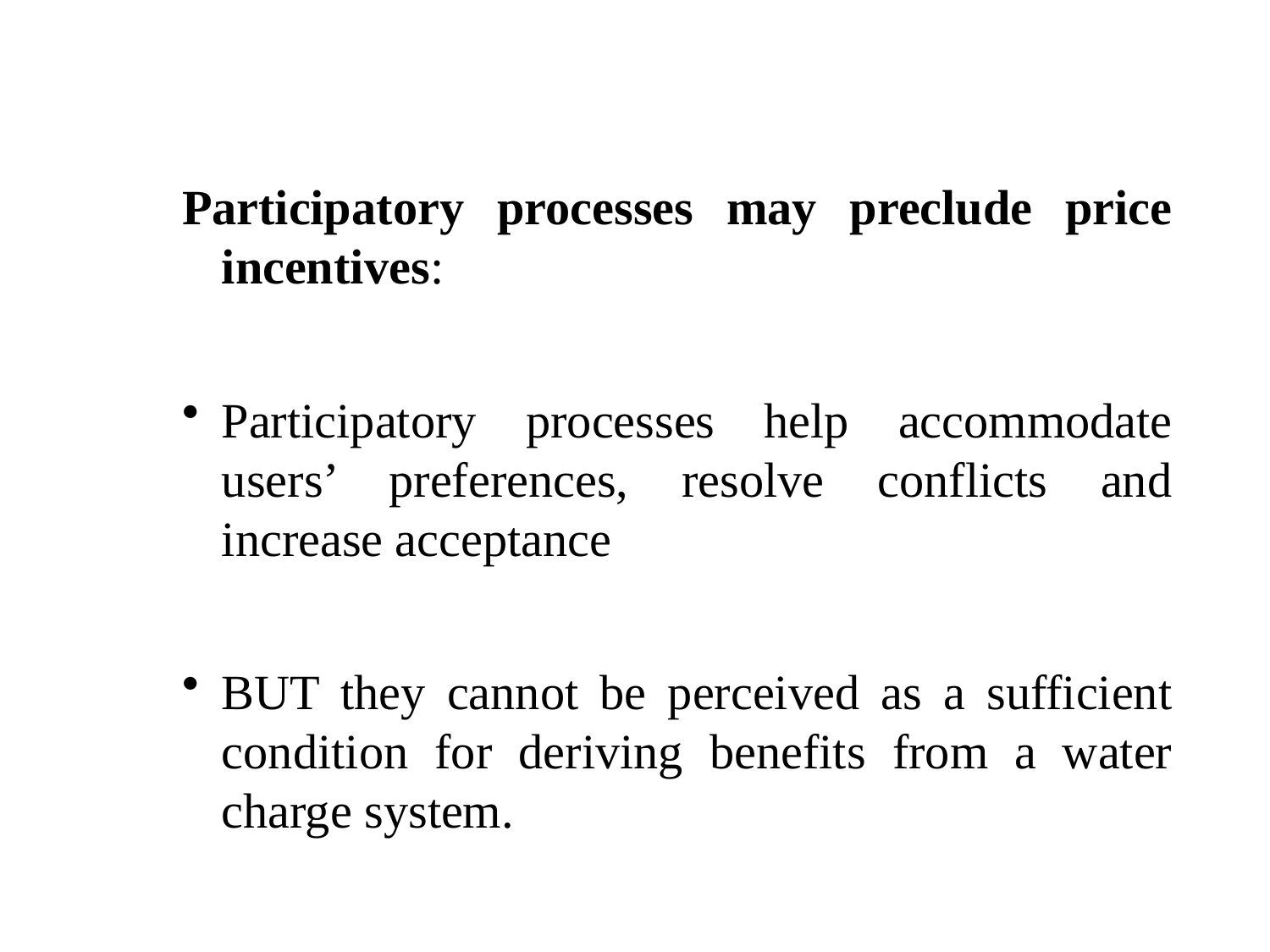

#
Participatory processes may preclude price incentives:

Participatory processes help accommodate users’ preferences, resolve conflicts and increase acceptance

BUT they cannot be perceived as a sufficient condition for deriving benefits from a water charge system.